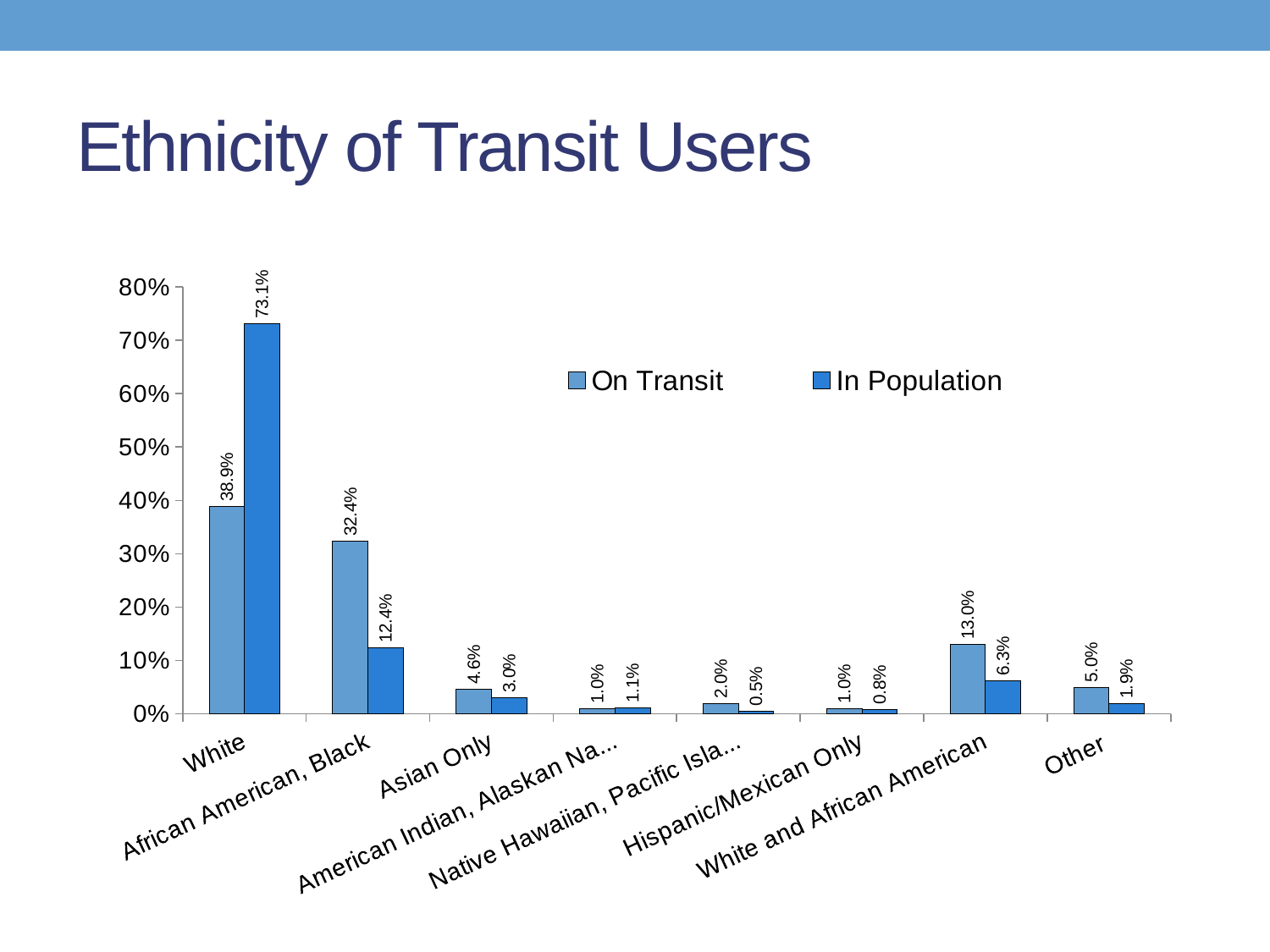

# Ethnicity of Transit Users

### Chart

| Category | On Transit | In Population |
|---|---|---|
| White | 0.38856968616185733 | 0.7313261092244031 |
| African American, Black | 0.32397822595457476 | 0.12423713511586458 |
| Asian Only | 0.04556752257618301 | 0.02985344961733808 |
| American Indian, Alaskan Native | 0.00968172850760815 | 0.010972059572686309 |
| Native Hawaiian, Pacific Islander | 0.019658902451070038 | 0.005340032912783893 |
| Hispanic/Mexican Only | 0.010247842611444555 | 0.008339346767601357 |
| White and African American | 0.13035383740363887 | 0.0625655320187385 |
| Other  | 0.050078552008991896 | 0.01880036820710479 |